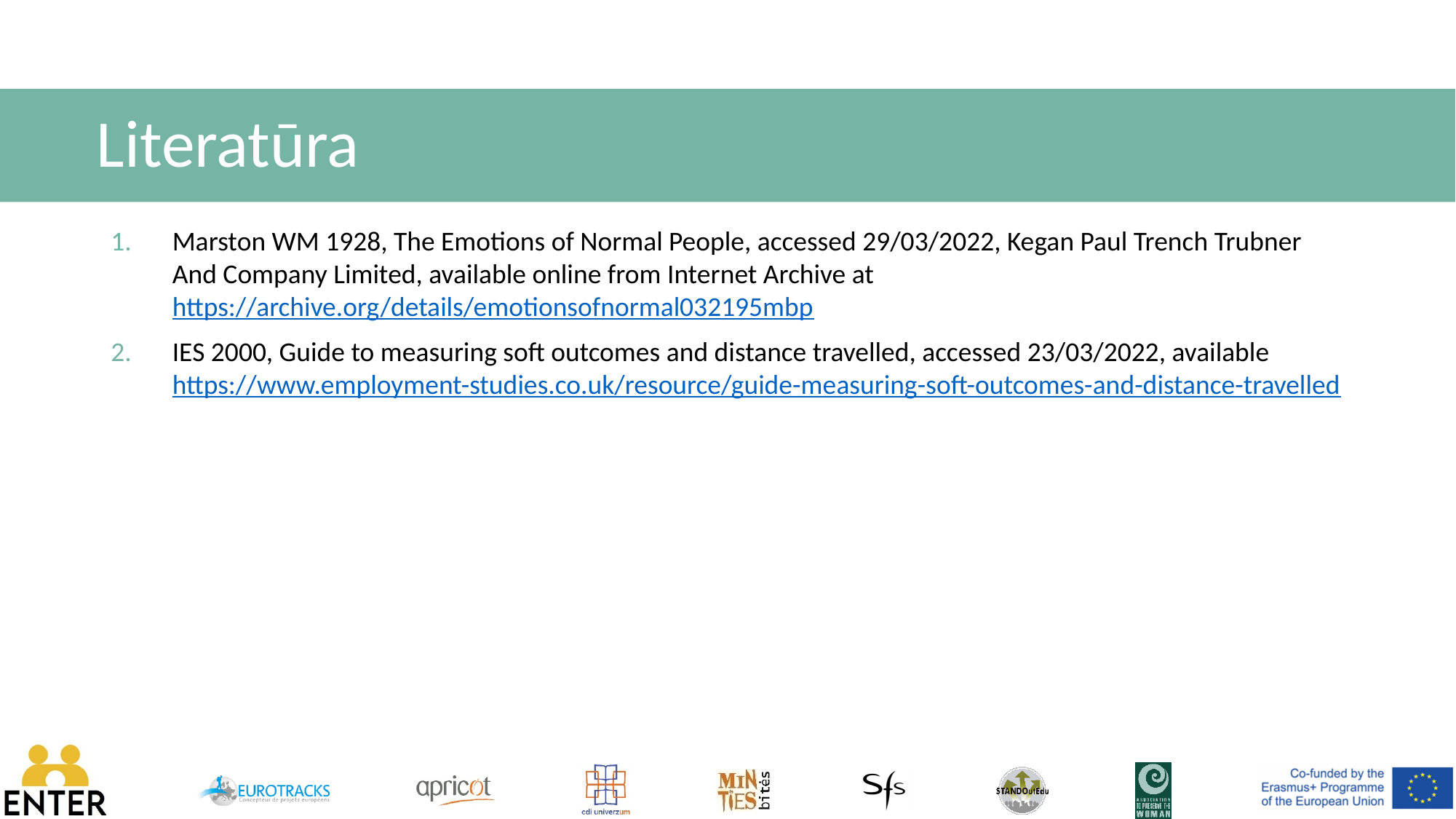

# Literatūra
Marston WM 1928, The Emotions of Normal People, accessed 29/03/2022, Kegan Paul Trench Trubner And Company Limited, available online from Internet Archive at https://archive.org/details/emotionsofnormal032195mbp
IES 2000, Guide to measuring soft outcomes and distance travelled, accessed 23/03/2022, available https://www.employment-studies.co.uk/resource/guide-measuring-soft-outcomes-and-distance-travelled